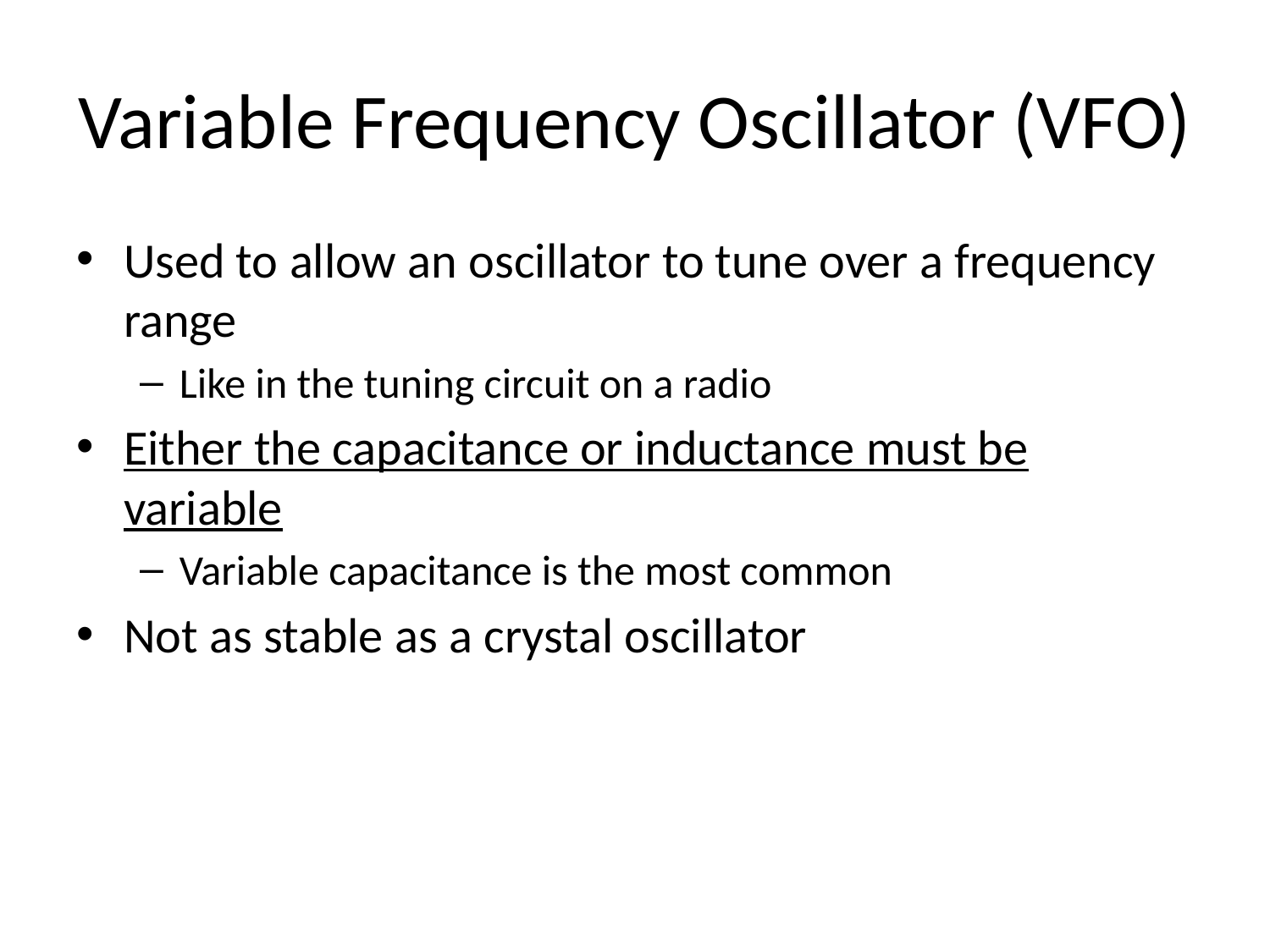

# Variable Frequency Oscillator (VFO)
Used to allow an oscillator to tune over a frequency range
Like in the tuning circuit on a radio
Either the capacitance or inductance must be variable
Variable capacitance is the most common
Not as stable as a crystal oscillator